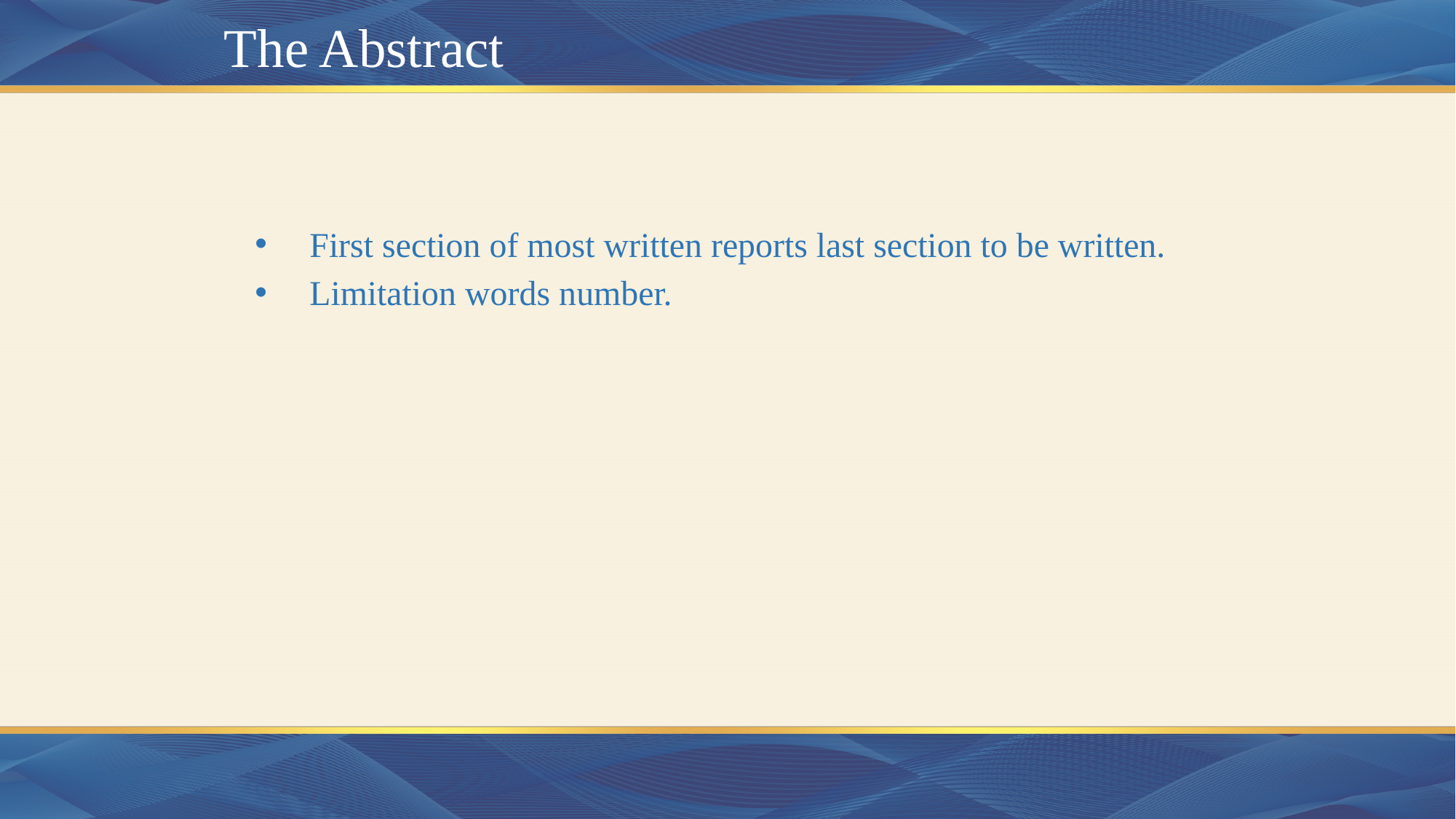

# The Abstract
First section of most written reports last section to be written.
Limitation words number.